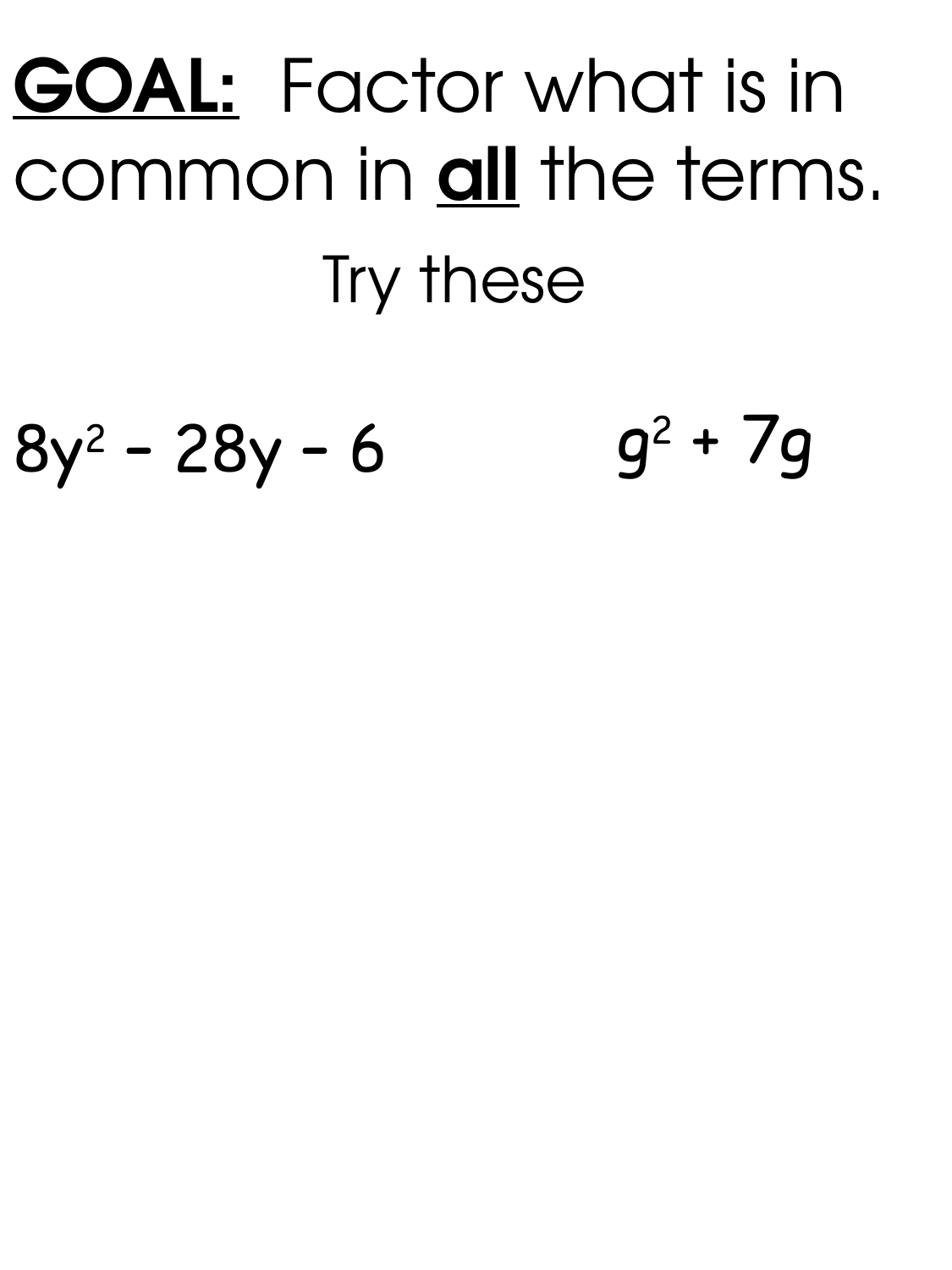

# GOAL:  Factor what is in common in all the terms.
Try these
8y2 – 28y – 6
g2 + 7g